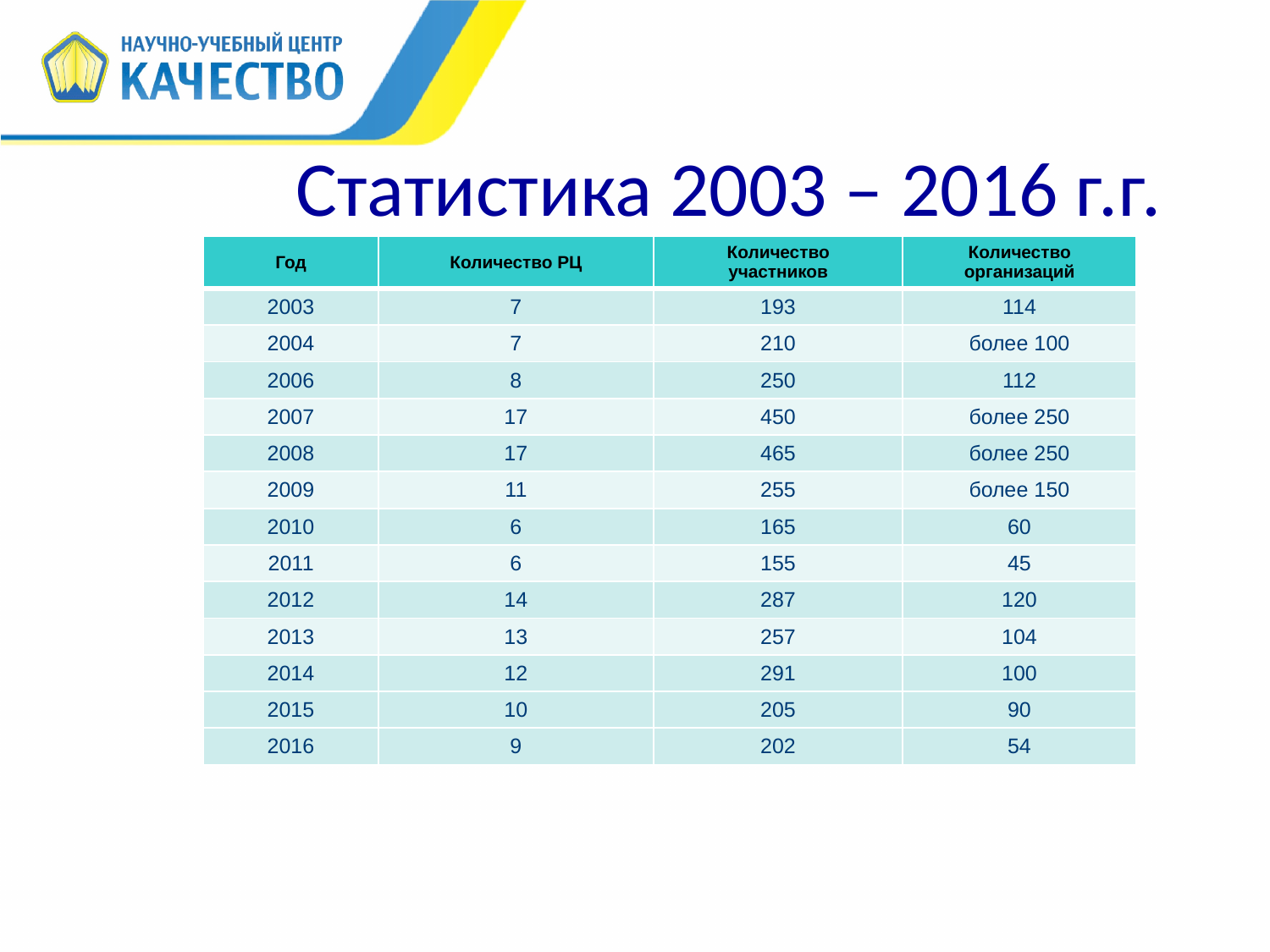

# Статистика 2003 – 2016 г.г.
| Год | Количество РЦ | Количество участников | Количество организаций |
| --- | --- | --- | --- |
| 2003 | 7 | 193 | 114 |
| 2004 | 7 | 210 | более 100 |
| 2006 | 8 | 250 | 112 |
| 2007 | 17 | 450 | более 250 |
| 2008 | 17 | 465 | более 250 |
| 2009 | 11 | 255 | более 150 |
| 2010 | 6 | 165 | 60 |
| 2011 | 6 | 155 | 45 |
| 2012 | 14 | 287 | 120 |
| 2013 | 13 | 257 | 104 |
| 2014 | 12 | 291 | 100 |
| 2015 | 10 | 205 | 90 |
| 2016 | 9 | 202 | 54 |